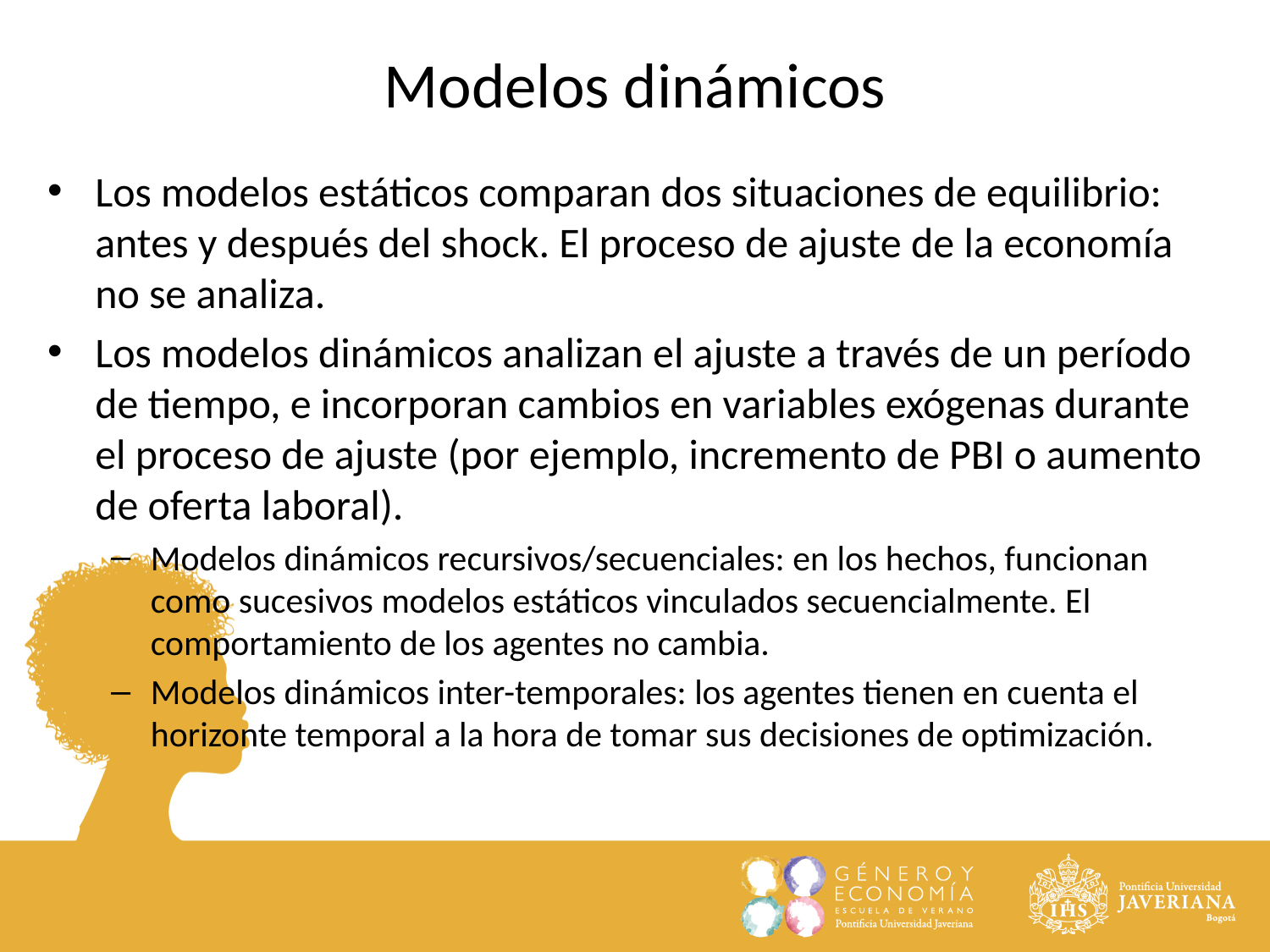

Modelos dinámicos
Los modelos estáticos comparan dos situaciones de equilibrio: antes y después del shock. El proceso de ajuste de la economía no se analiza.
Los modelos dinámicos analizan el ajuste a través de un período de tiempo, e incorporan cambios en variables exógenas durante el proceso de ajuste (por ejemplo, incremento de PBI o aumento de oferta laboral).
Modelos dinámicos recursivos/secuenciales: en los hechos, funcionan como sucesivos modelos estáticos vinculados secuencialmente. El comportamiento de los agentes no cambia.
Modelos dinámicos inter-temporales: los agentes tienen en cuenta el horizonte temporal a la hora de tomar sus decisiones de optimización.